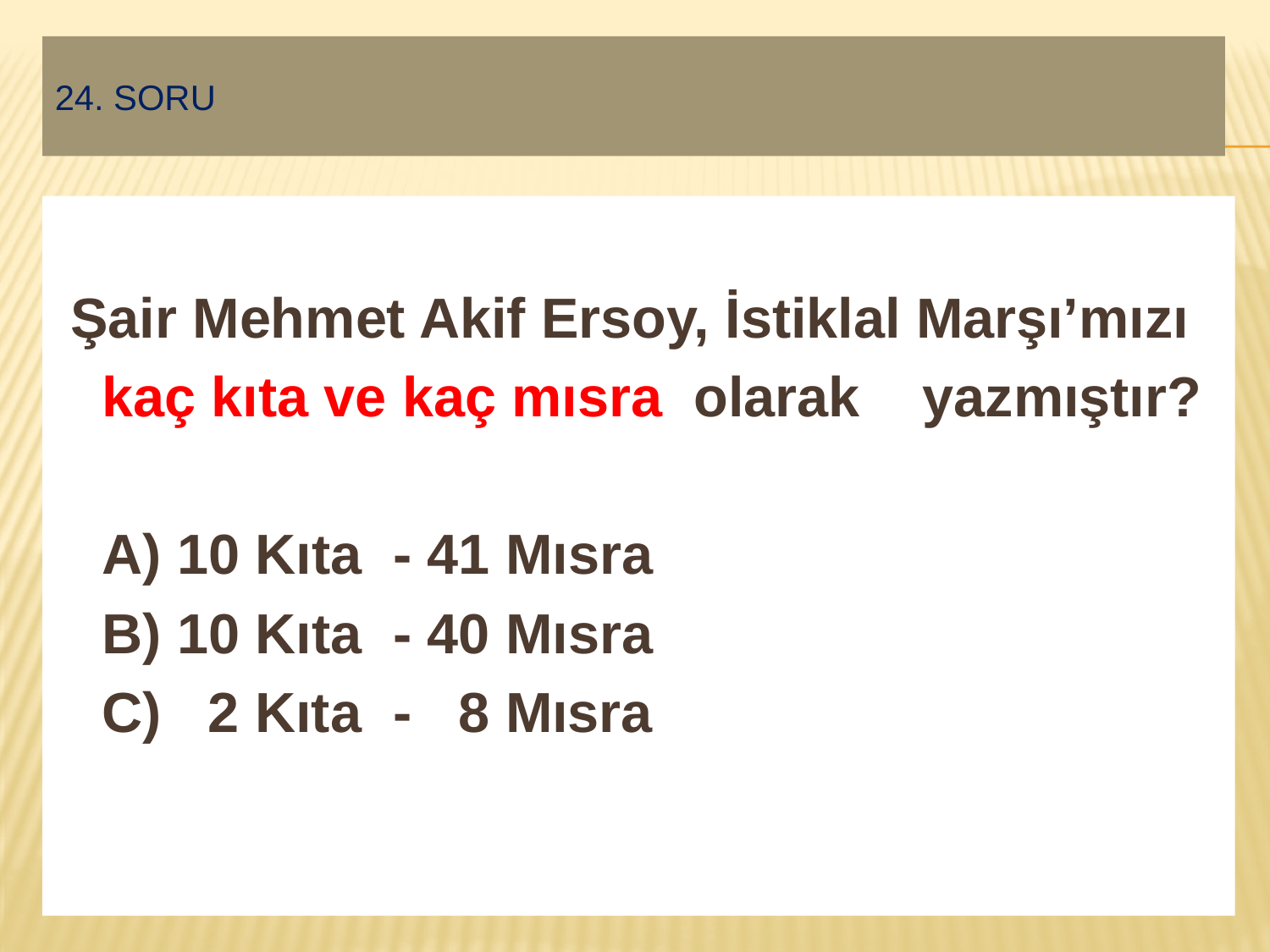

# 24. soru

 Şair Mehmet Akif Ersoy, İstiklal Marşı’mızı
   kaç kıta ve kaç mısra  olarak    yazmıştır?

   A) 10 Kıta  - 41 Mısra
   B) 10 Kıta  - 40 Mısra
   C)   2 Kıta  -   8 Mısra